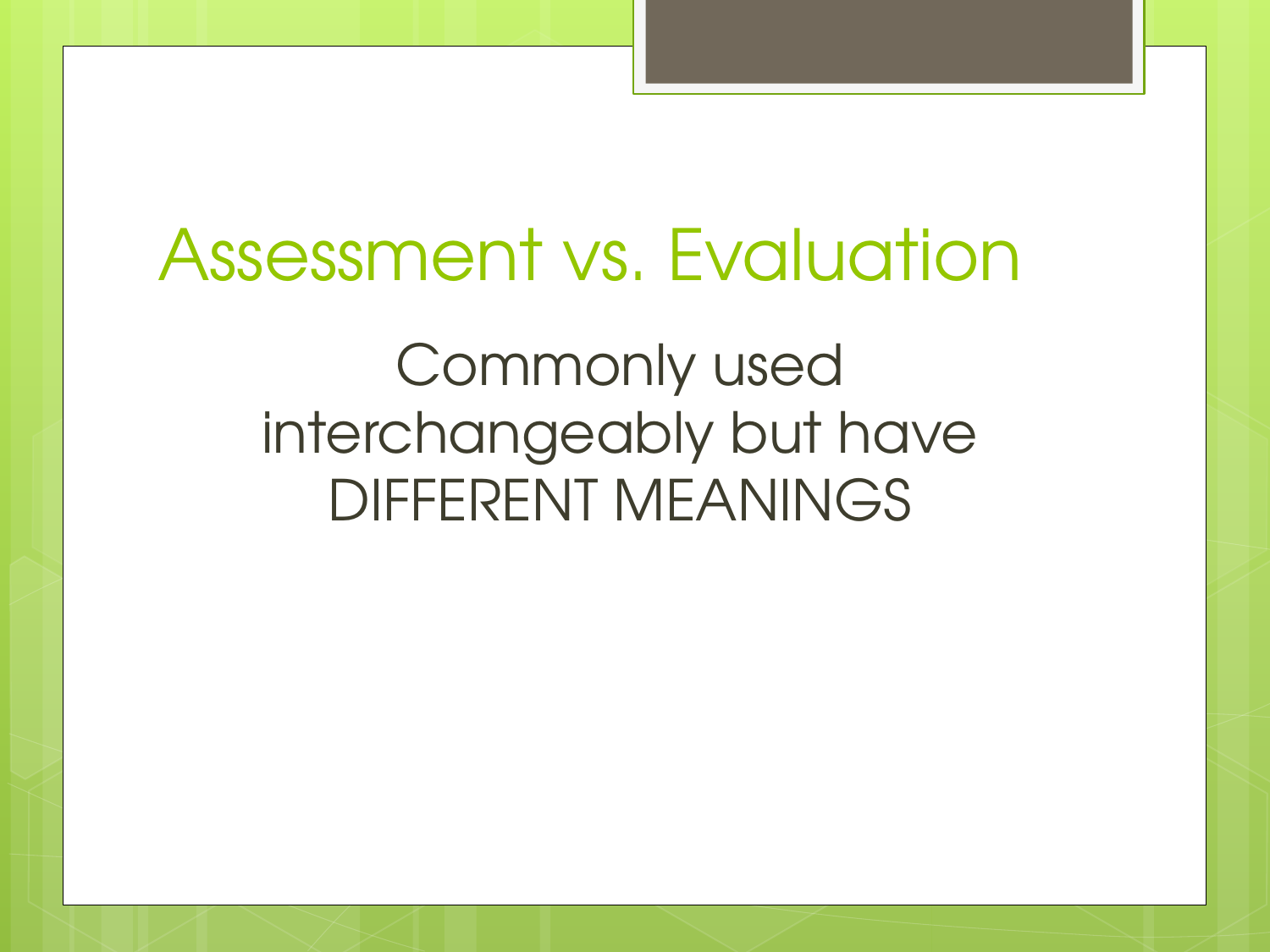

# Assessment vs. Evaluation
Commonly used interchangeably but have DIFFERENT MEANINGS